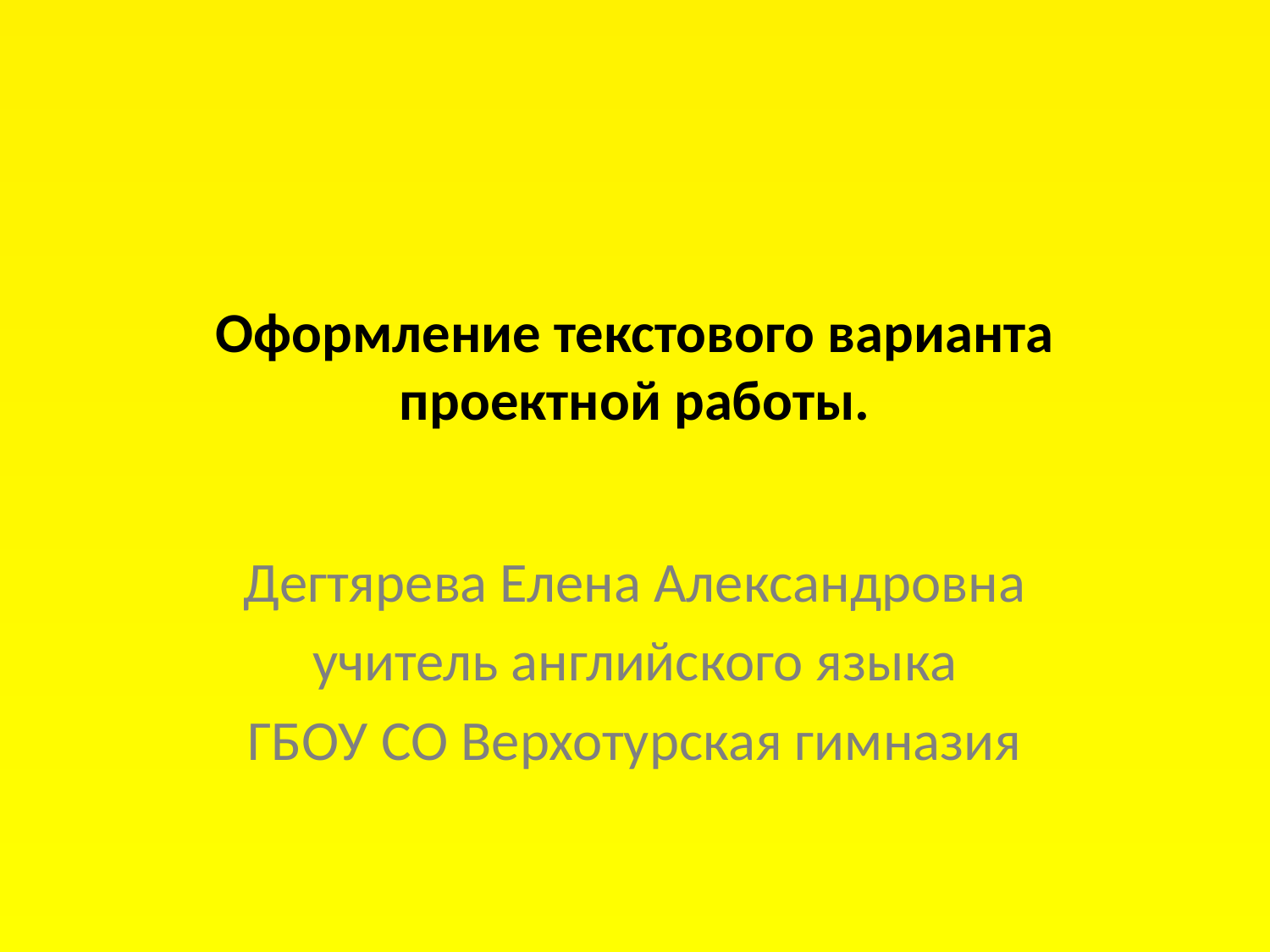

# Оформление текстового варианта проектной работы.
Дегтярева Елена Александровна
учитель английского языка
ГБОУ СО Верхотурская гимназия